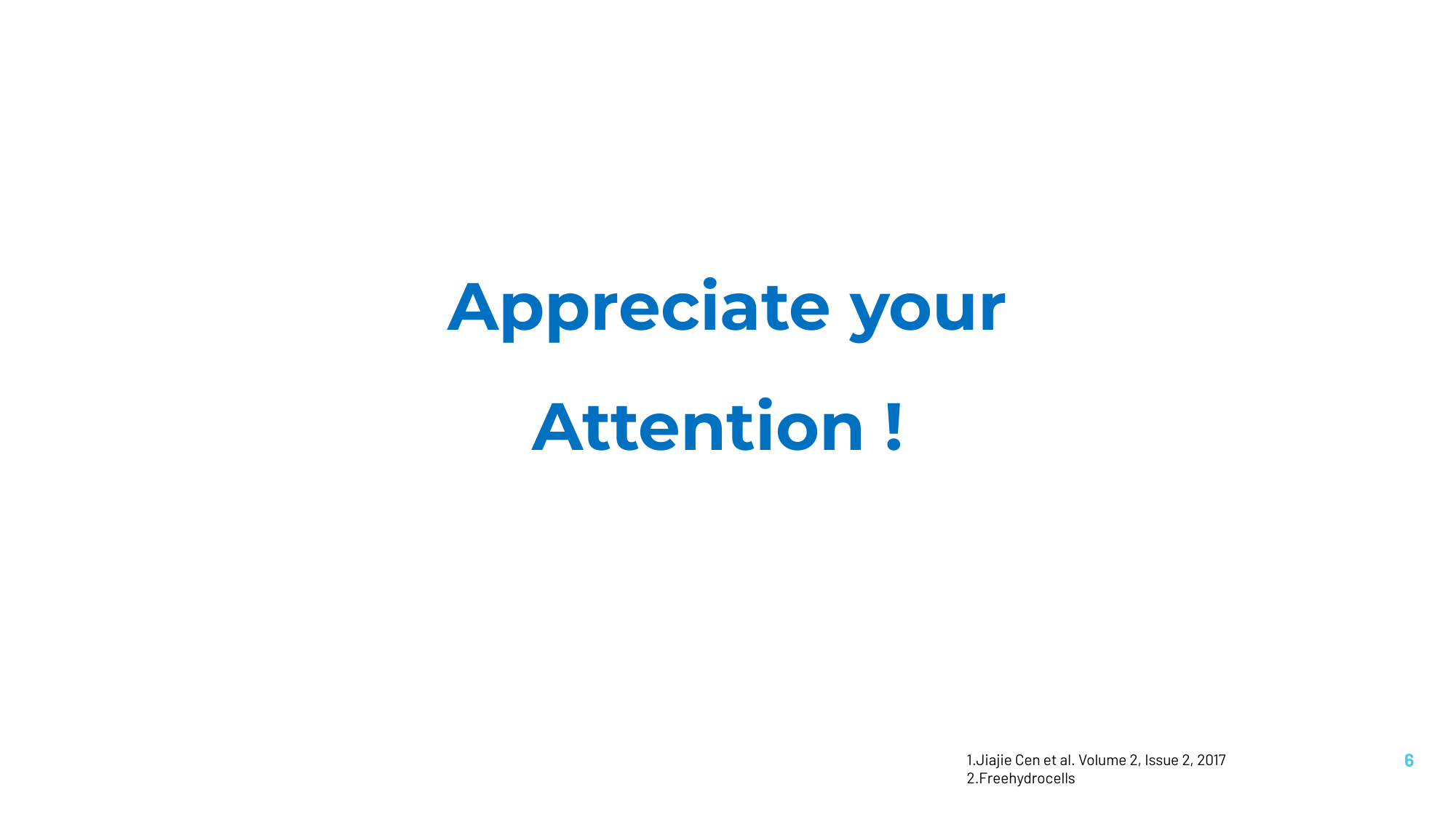

# Appreciate your Attention !
6
1.Jiajie Cen et al. Volume 2, Issue 2, 2017
2.Freehydrocells